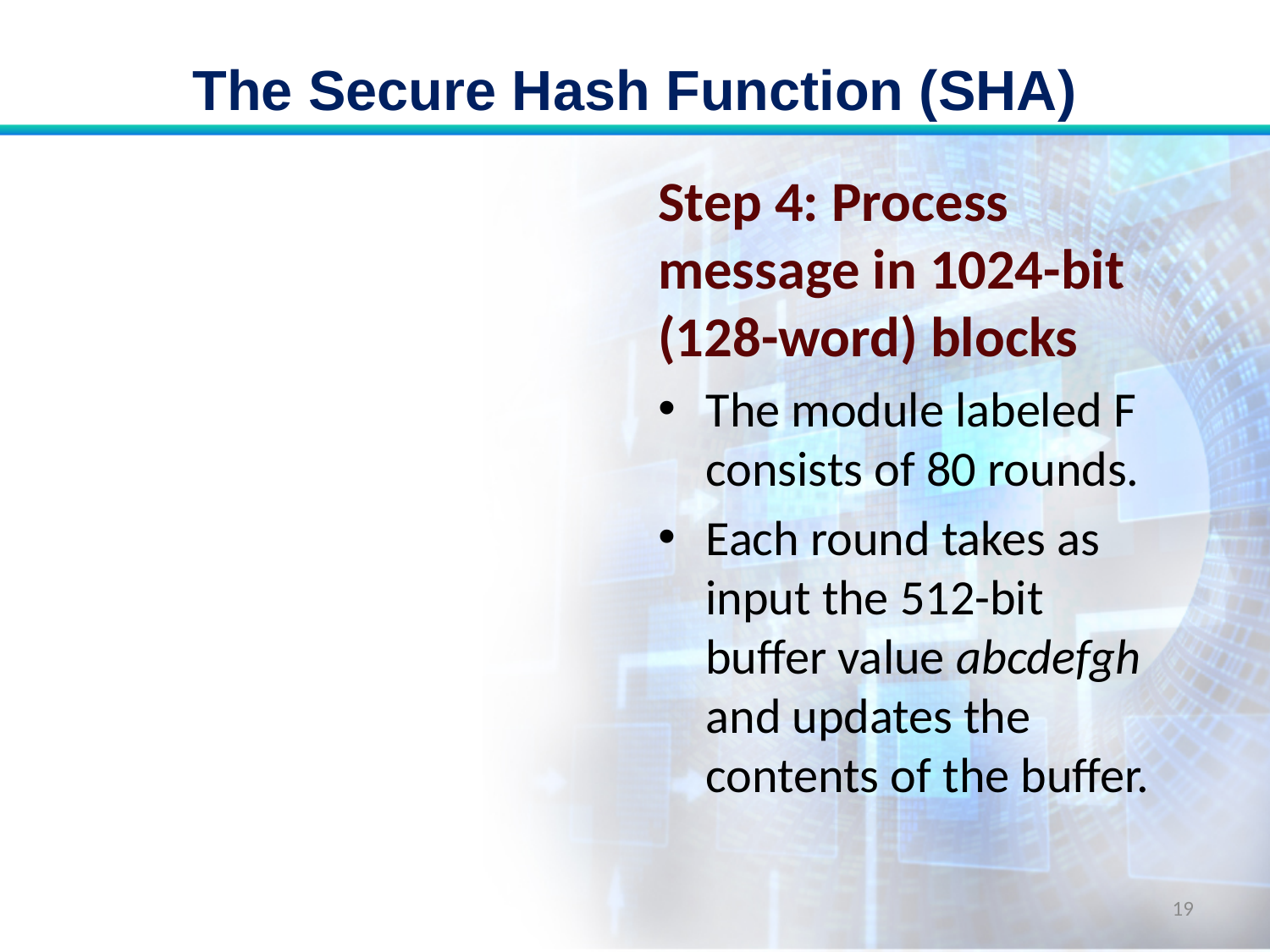

# The Secure Hash Function (SHA)
Step 4: Process message in 1024-bit (128-word) blocks
The module labeled F consists of 80 rounds.
Each round takes as input the 512-bit buffer value abcdefgh and updates the contents of the buffer.
19